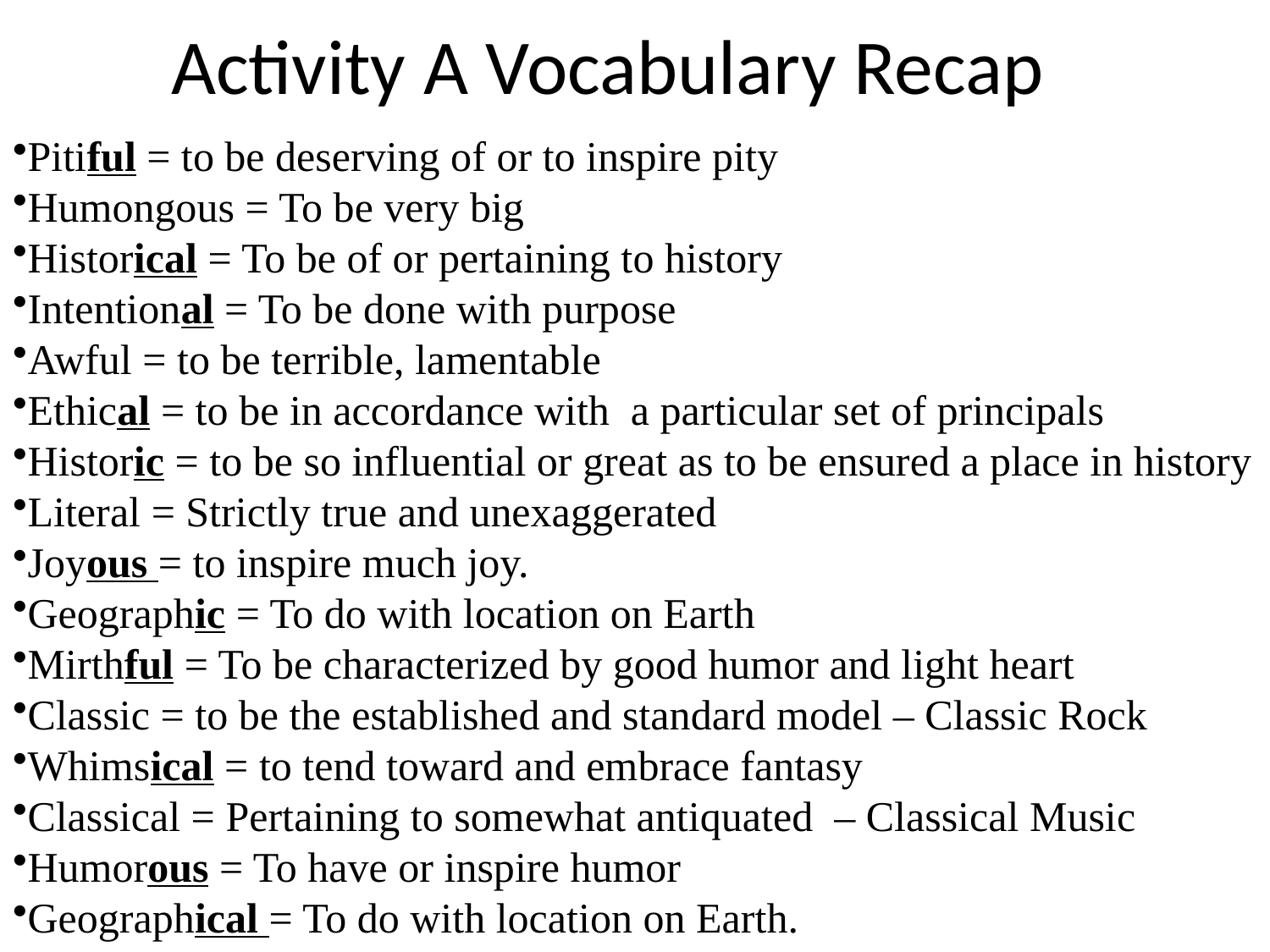

Activity A Vocabulary Recap
Pitiful = to be deserving of or to inspire pity
Humongous = To be very big
Historical = To be of or pertaining to history
Intentional = To be done with purpose
Awful = to be terrible, lamentable
Ethical = to be in accordance with  a particular set of principals
Historic = to be so influential or great as to be ensured a place in history
Literal = Strictly true and unexaggerated
Joyous = to inspire much joy.
Geographic = To do with location on Earth
Mirthful = To be characterized by good humor and light heart
Classic = to be the established and standard model – Classic Rock
Whimsical = to tend toward and embrace fantasy
Classical = Pertaining to somewhat antiquated  – Classical Music
Humorous = To have or inspire humor
Geographical = To do with location on Earth.